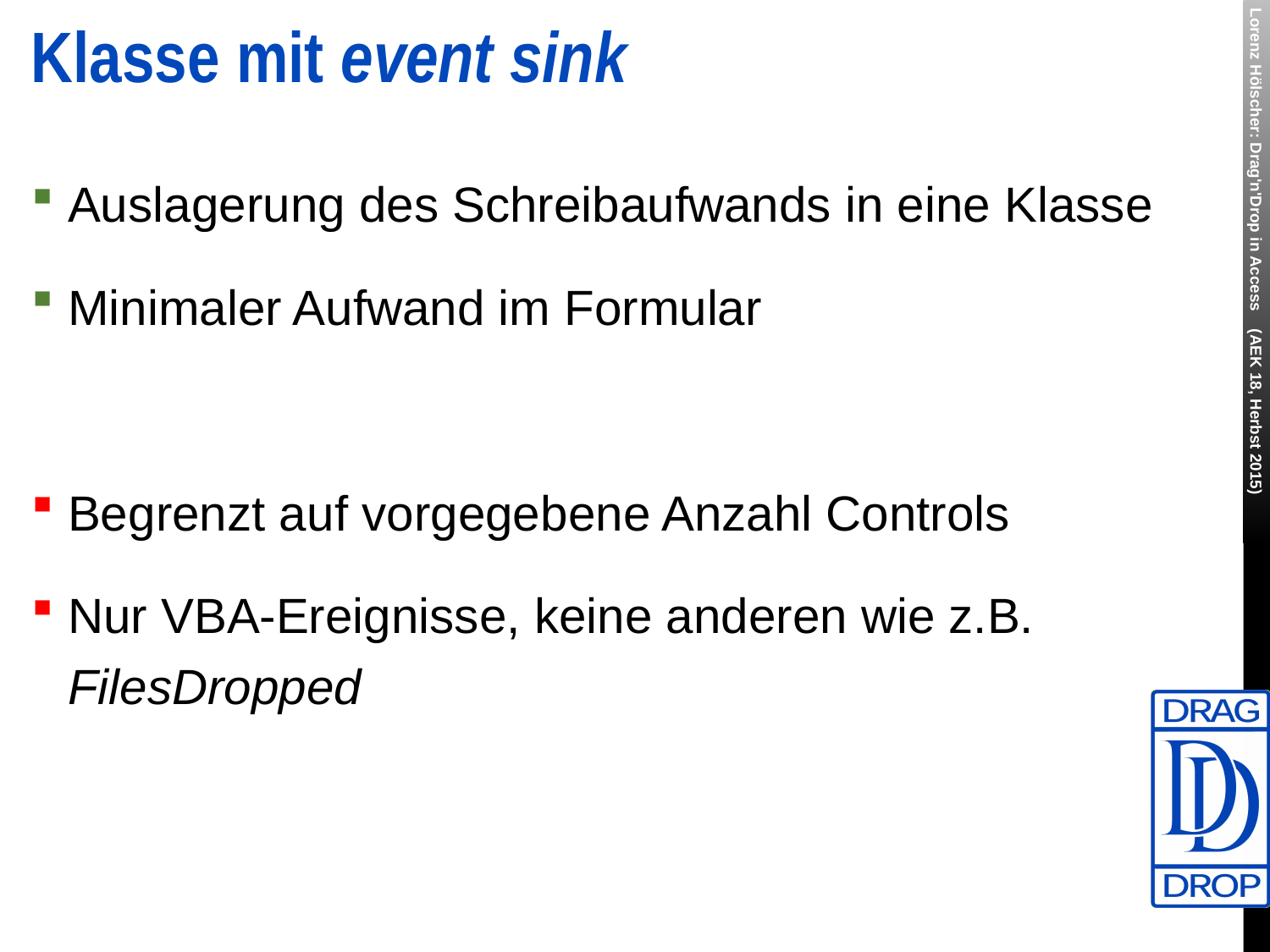

# Klasse mit event sink
Auslagerung des Schreibaufwands in eine Klasse
Minimaler Aufwand im Formular

Begrenzt auf vorgegebene Anzahl Controls
Nur VBA-Ereignisse, keine anderen wie z.B. FilesDropped